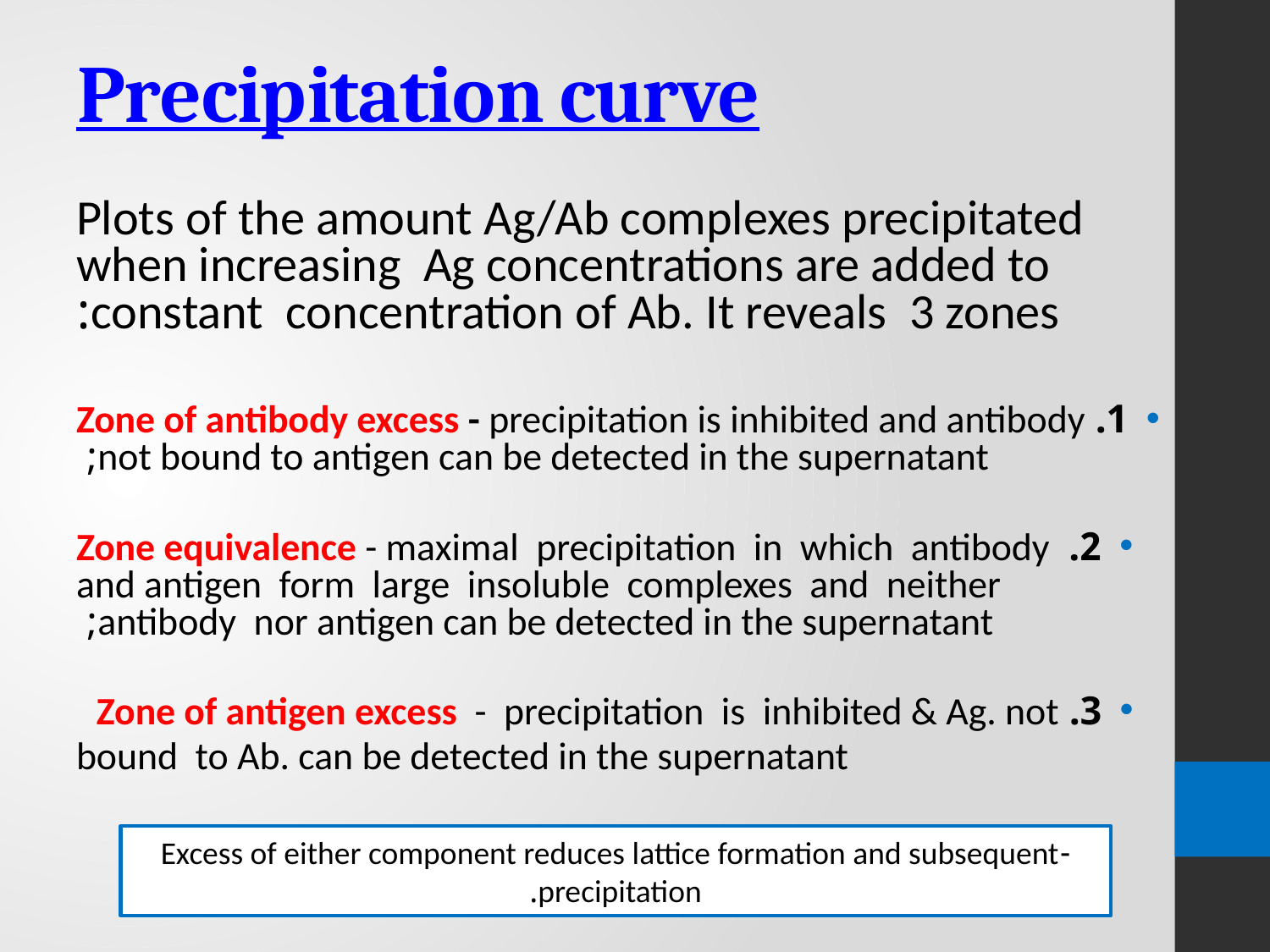

# Precipitation curve
Plots of the amount Ag/Ab complexes precipitated when increasing  Ag concentrations are added to constant  concentration of Ab. It reveals  3 zones:

1. Zone of antibody excess - precipitation is inhibited and antibody not bound to antigen can be detected in the supernatant;

2. Zone equivalence - maximal  precipitation  in  which  antibody  and antigen  form  large  insoluble  complexes  and  neither  antibody  nor antigen can be detected in the supernatant;

3. Zone of antigen excess  -  precipitation  is  inhibited & Ag. not
bound  to Ab. can be detected in the supernatant

-Excess of either component reduces lattice formation and subsequent precipitation.